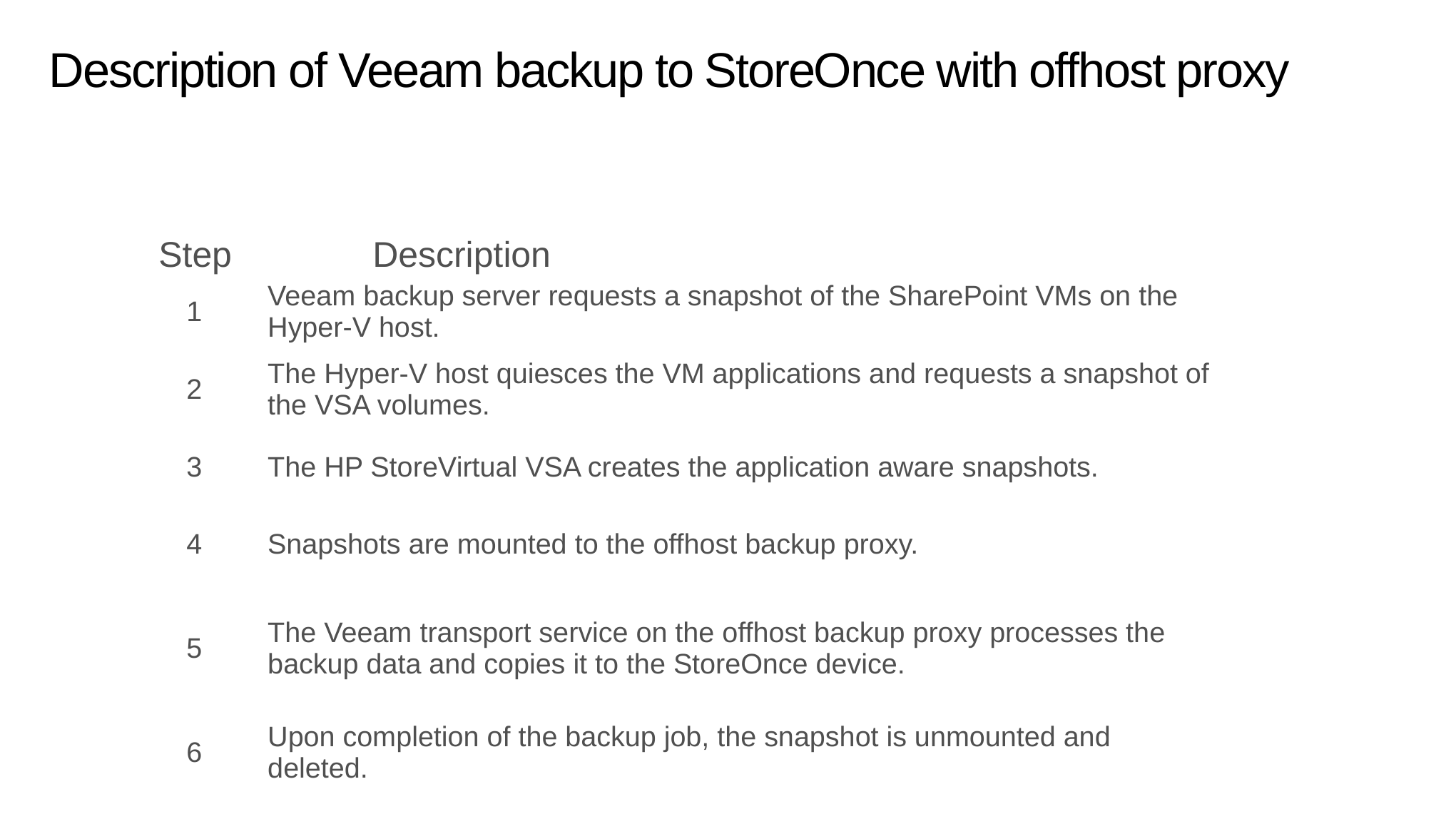

# Description of Veeam backup to StoreOnce with offhost proxy
Step		Description
| 1 | Veeam backup server requests a snapshot of the SharePoint VMs on the Hyper-V host. |
| --- | --- |
| 2 | The Hyper-V host quiesces the VM applications and requests a snapshot of the VSA volumes. |
| 3 | The HP StoreVirtual VSA creates the application aware snapshots. |
| 4 | Snapshots are mounted to the offhost backup proxy. |
| 5 | The Veeam transport service on the offhost backup proxy processes the backup data and copies it to the StoreOnce device. |
| 6 | Upon completion of the backup job, the snapshot is unmounted and deleted. |